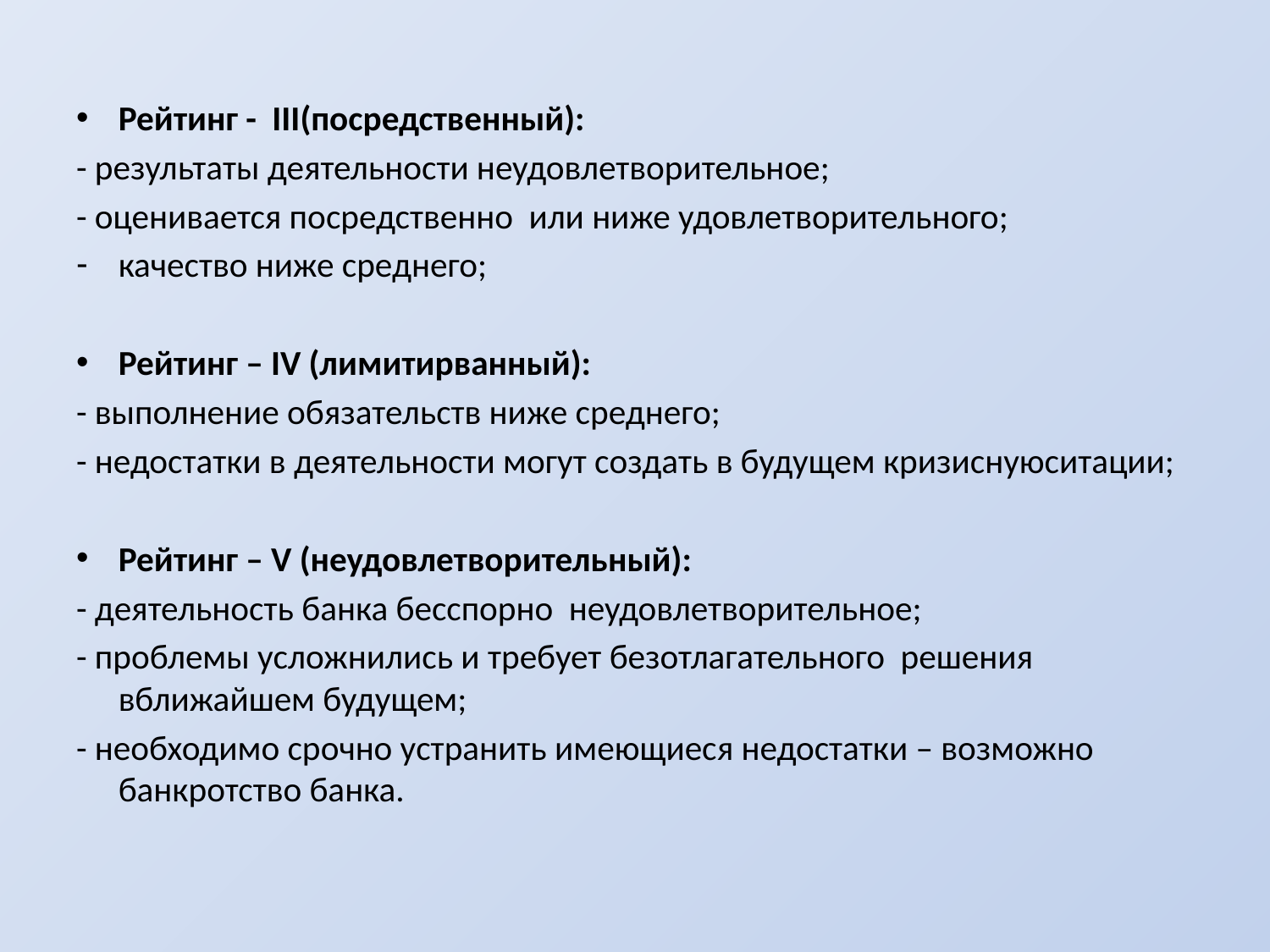

#
Рейтинг -  III(посредственный):
- результаты деятельности неудовлетворительное;
- оценивается посредственно  или ниже удовлетворительного;
качество ниже среднего;

Рейтинг – IV (лимитирванный):
- выполнение обязательств ниже среднего;
- недостатки в деятельности могут создать в будущем кризиснуюситации;

Рейтинг – V (неудовлетворительный):
- деятельность банка бесспорно  неудовлетворительное;
- проблемы усложнились и требует безотлагательного  решения вближайшем будущем;
- необходимо срочно устранить имеющиеся недостатки – возможно банкротство банка.